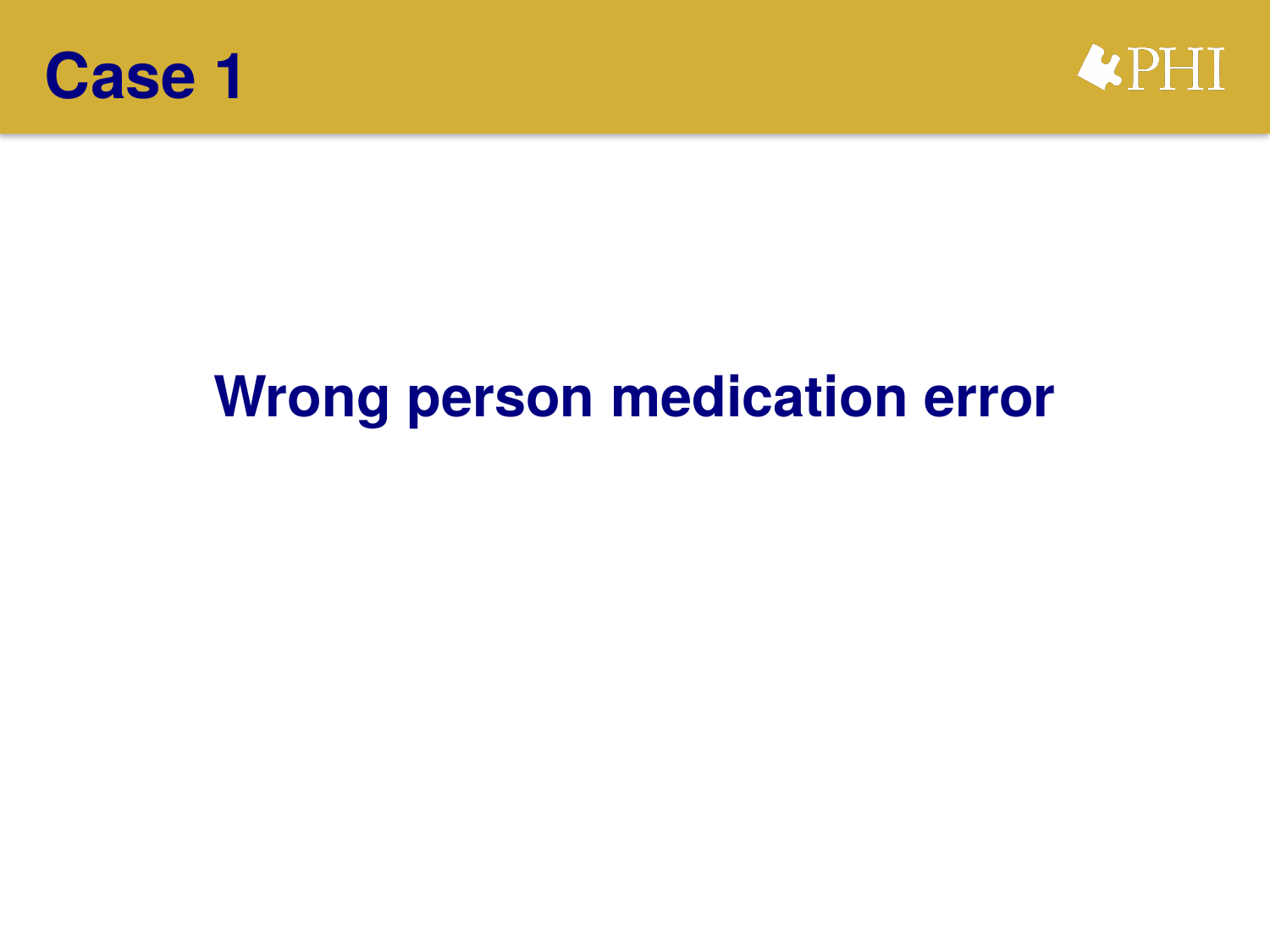

# Case 1
Wrong person medication error